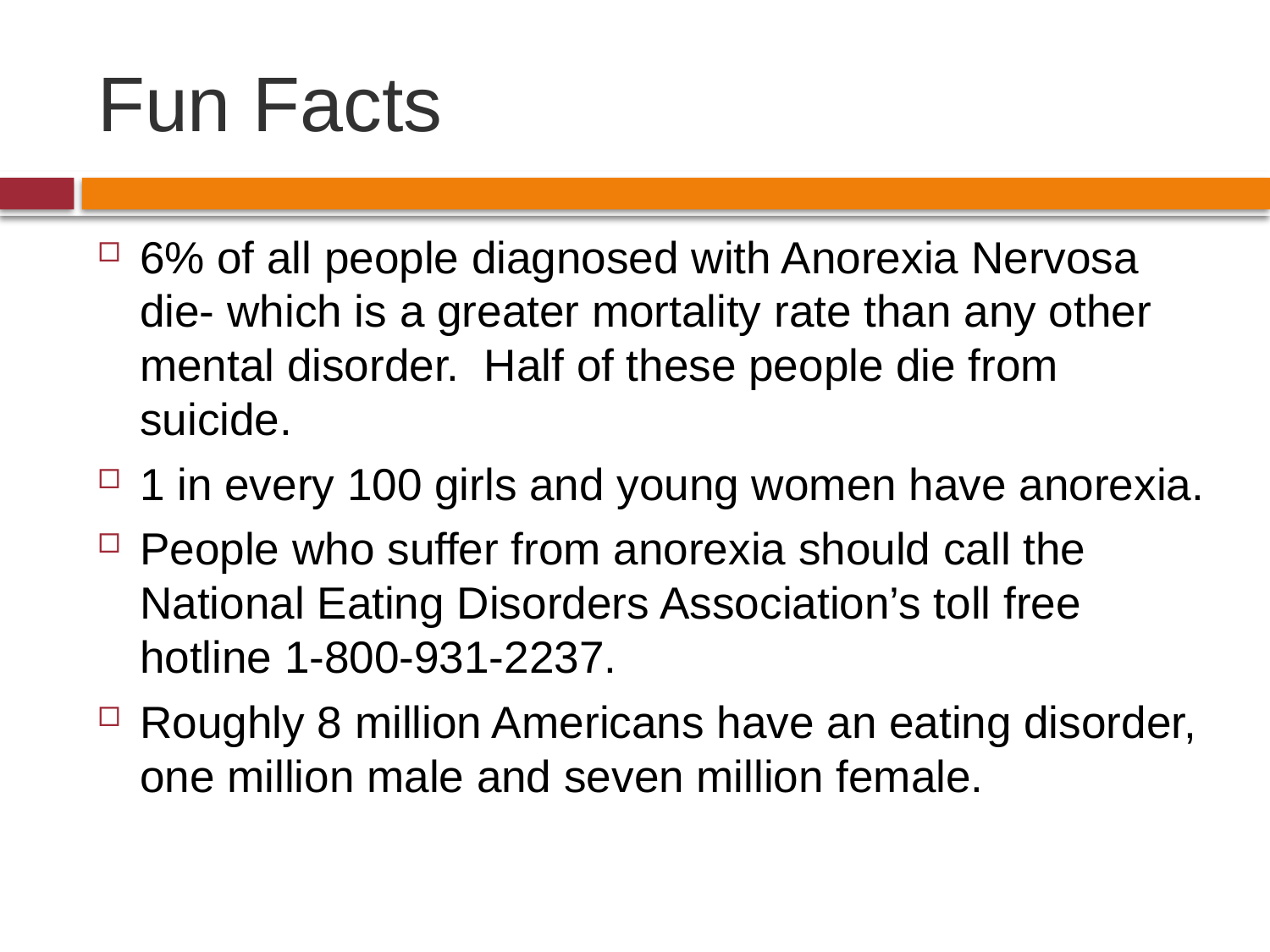

# Fun Facts
6% of all people diagnosed with Anorexia Nervosa die- which is a greater mortality rate than any other mental disorder.  Half of these people die from suicide.
1 in every 100 girls and young women have anorexia.
People who suffer from anorexia should call the National Eating Disorders Association’s toll free hotline 1-800-931-2237.
Roughly 8 million Americans have an eating disorder, one million male and seven million female.